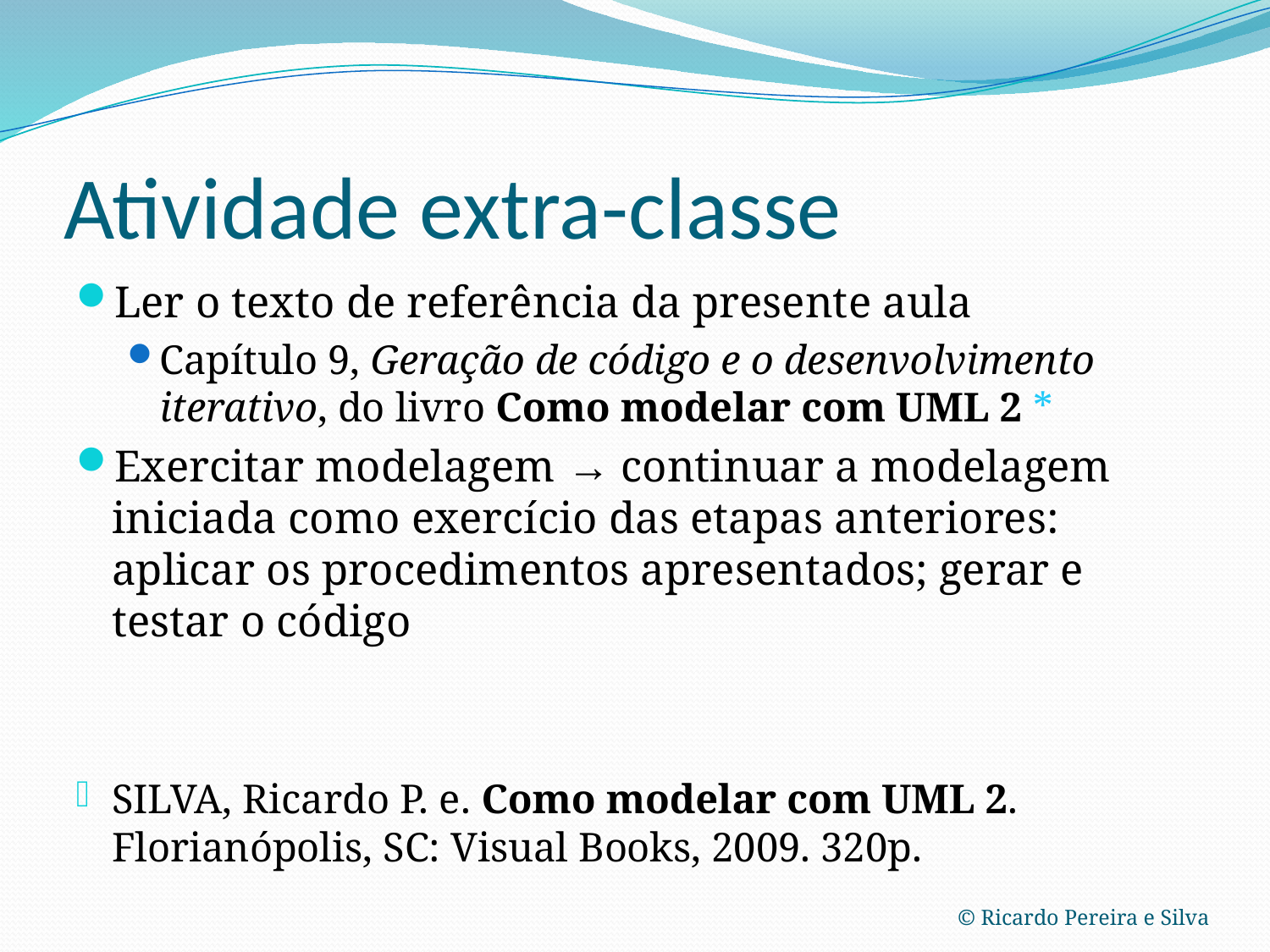

# Atividade extra-classe
Ler o texto de referência da presente aula
Capítulo 9, Geração de código e o desenvolvimento iterativo, do livro Como modelar com UML 2 *
Exercitar modelagem → continuar a modelagem iniciada como exercício das etapas anteriores: aplicar os procedimentos apresentados; gerar e testar o código

SILVA, Ricardo P. e. Como modelar com UML 2. Florianópolis, SC: Visual Books, 2009. 320p.

© Ricardo Pereira e Silva